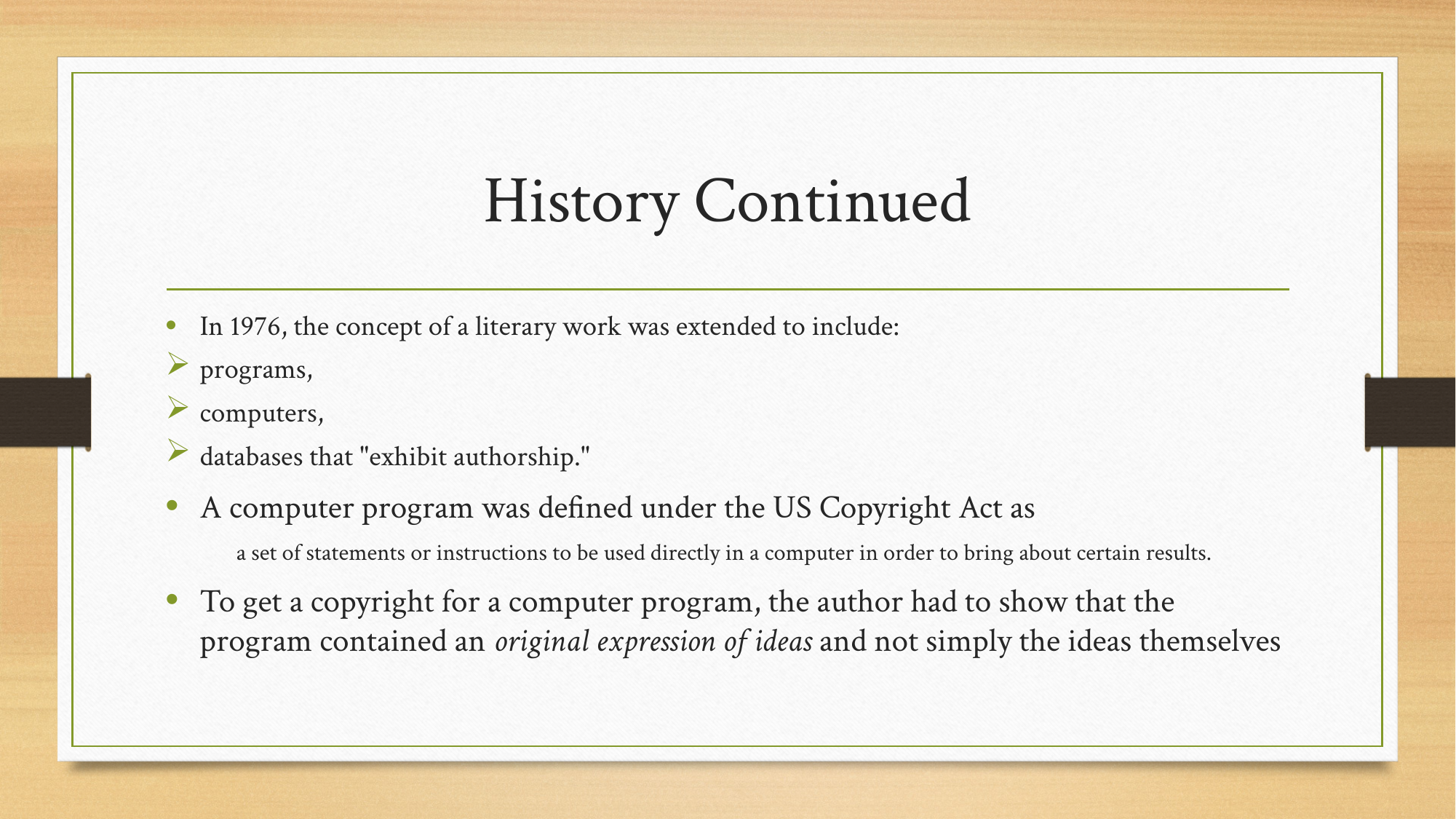

# History Continued
In 1976, the concept of a literary work was extended to include:
programs,
computers,
databases that "exhibit authorship."
A computer program was defined under the US Copyright Act as
   a set of statements or instructions to be used directly in a computer in order to bring about certain results.
To get a copyright for a computer program, the author had to show that the program contained an original expression of ideas and not simply the ideas themselves